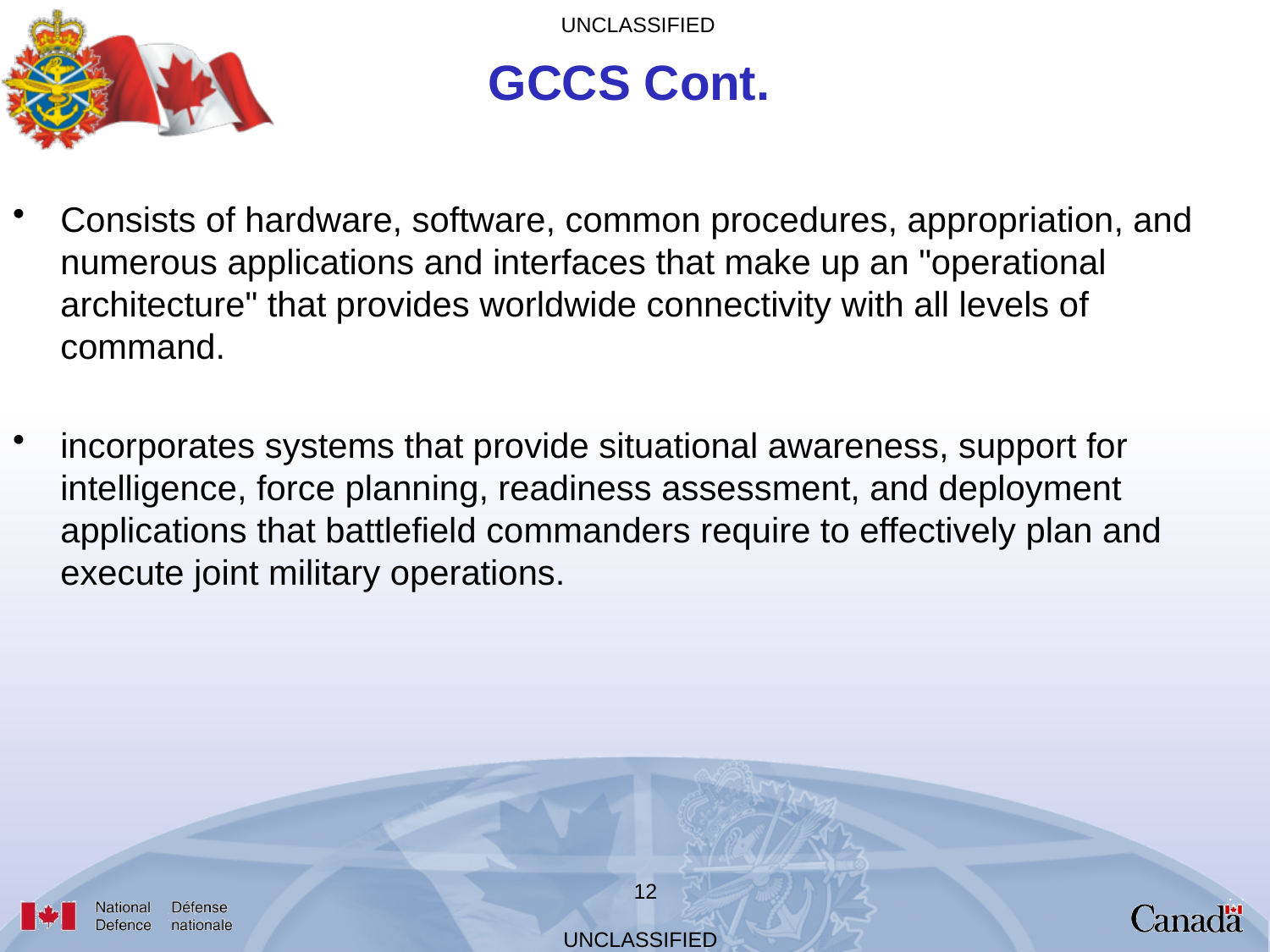

# GCCS Cont.
Consists of hardware, software, common procedures, appropriation, and numerous applications and interfaces that make up an "operational architecture" that provides worldwide connectivity with all levels of command.

incorporates systems that provide situational awareness, support for intelligence, force planning, readiness assessment, and deployment applications that battlefield commanders require to effectively plan and execute joint military operations.